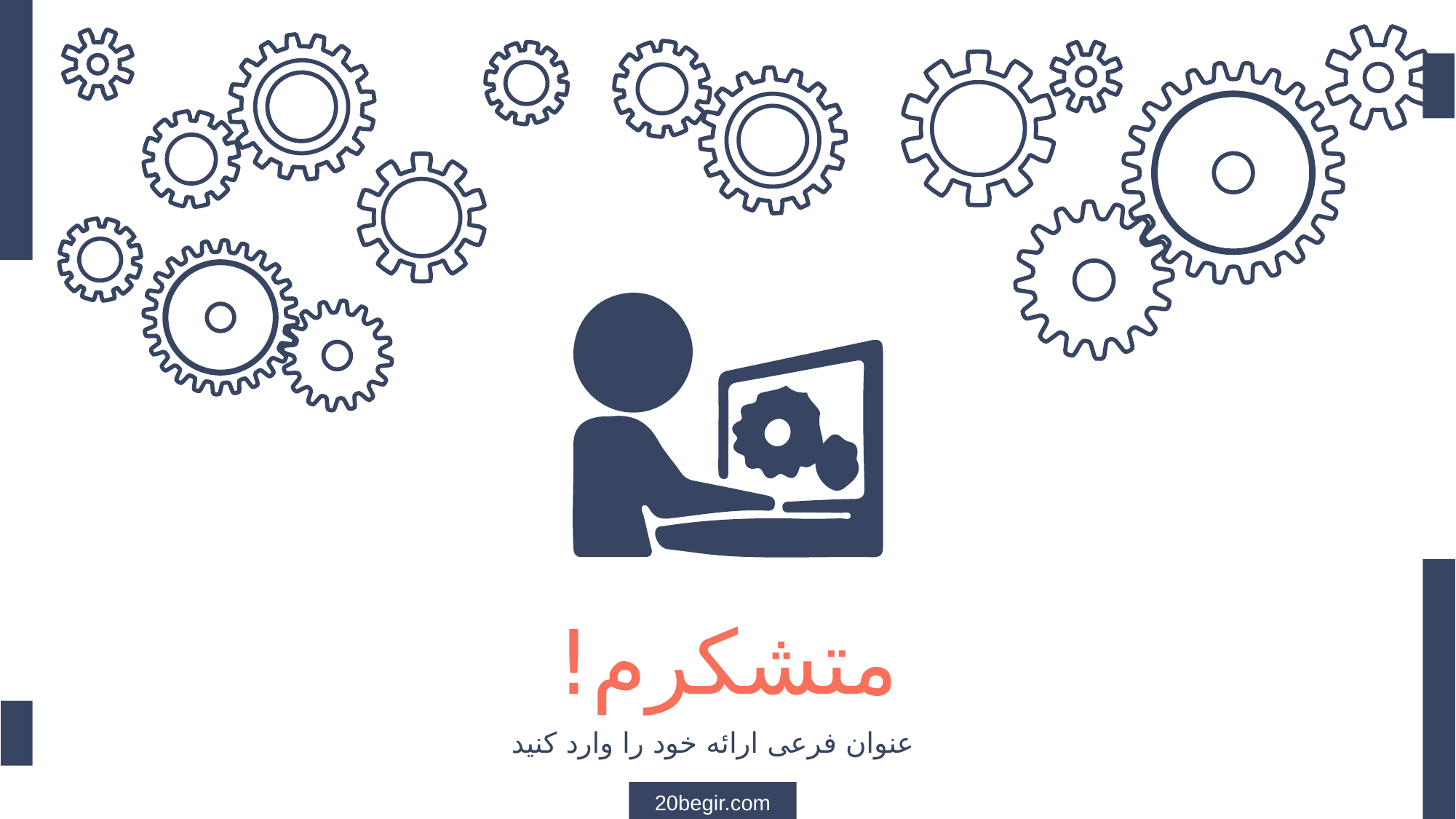

متشکرم!
عنوان فرعی ارائه خود را وارد کنید
20begir.com